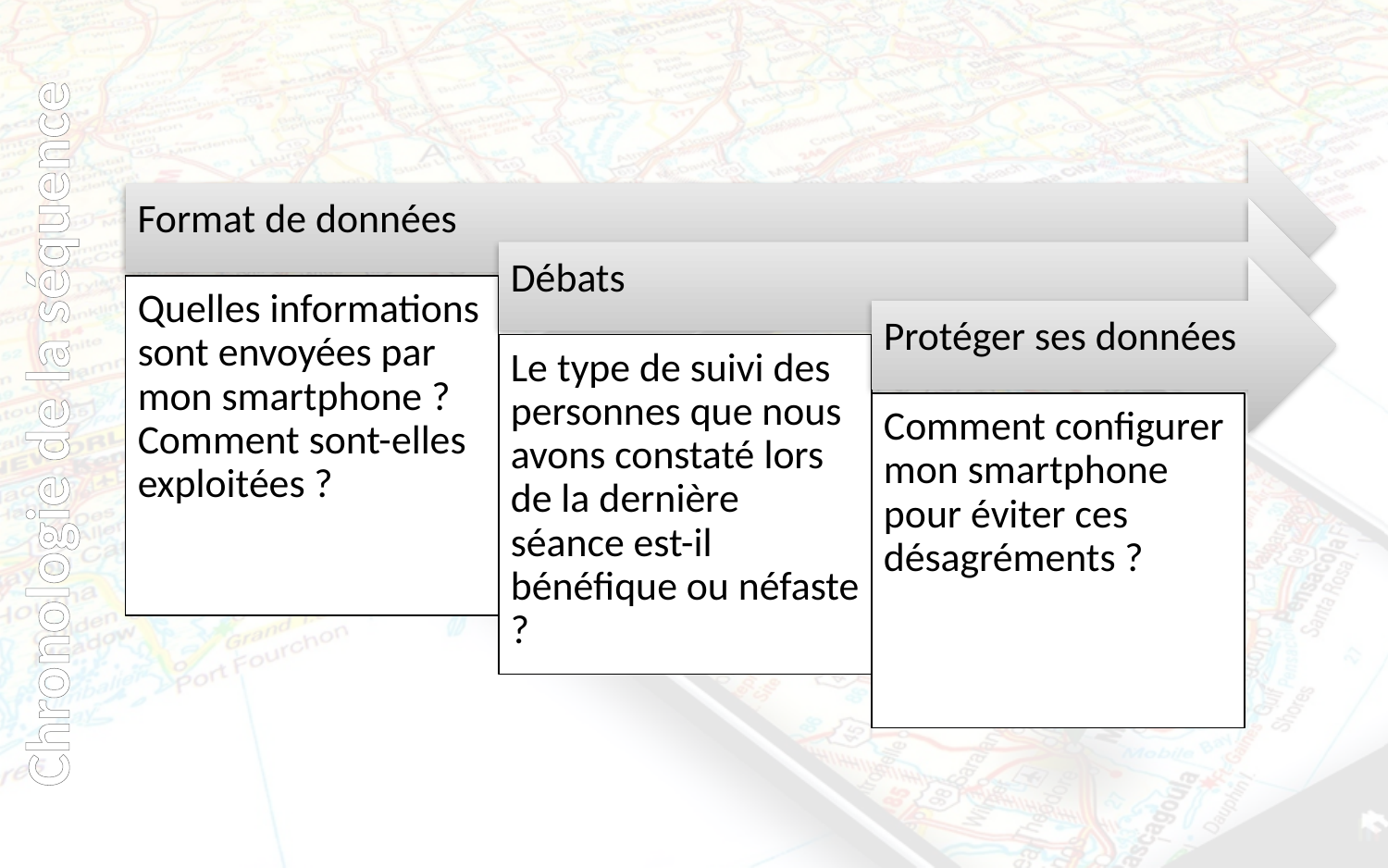

Format de données
Quelles informations sont envoyées par mon smartphone ? Comment sont-elles exploitées ?
Débats
Le type de suivi des personnes que nous avons constaté lors de la dernière séance est-il bénéfique ou néfaste ?
Protéger ses données
Comment configurer mon smartphone pour éviter ces désagréments ?
Chronologie de la séquence